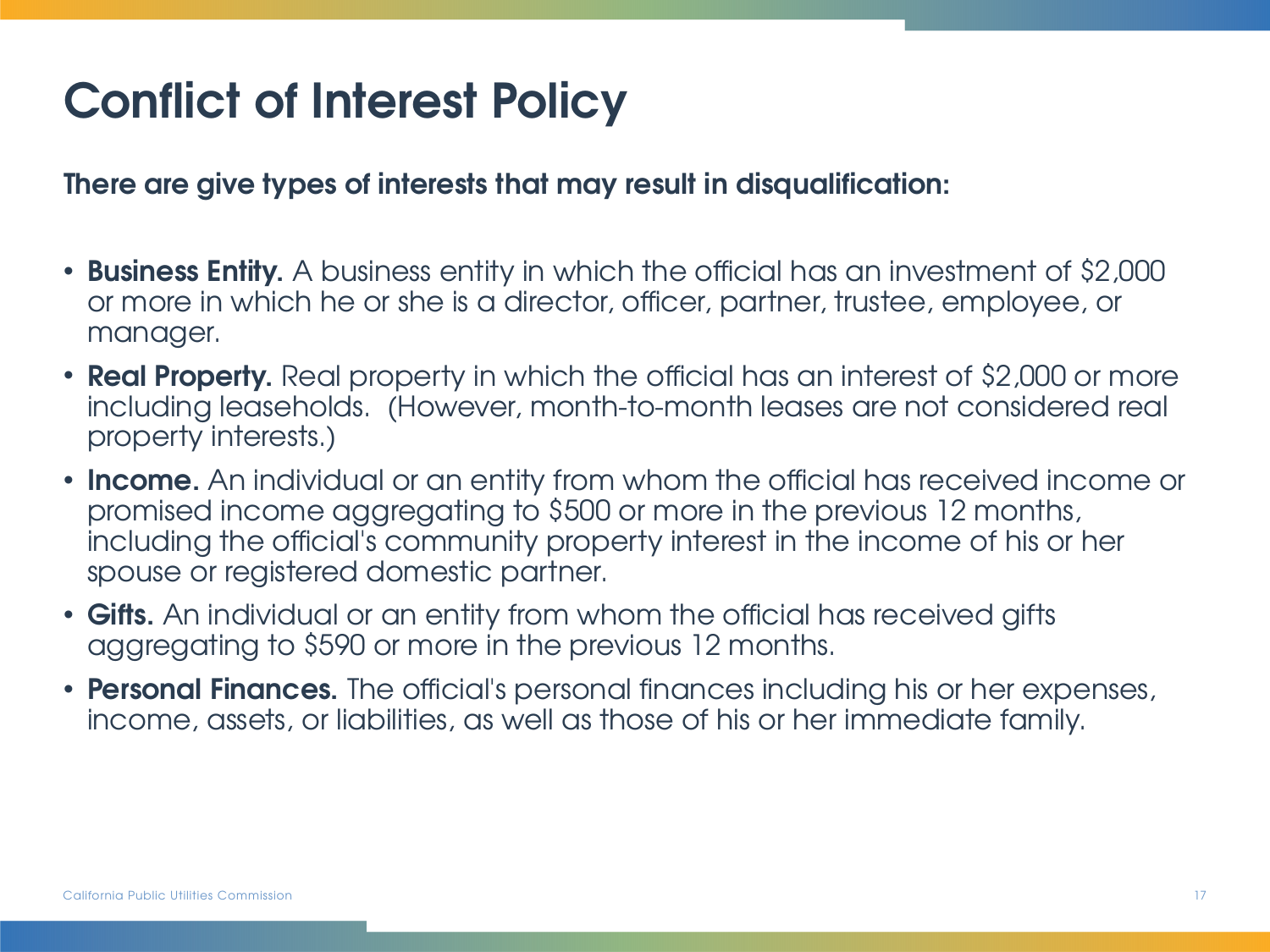

# Conflict of Interest Policy
There are give types of interests that may result in disqualification:

Business Entity. A business entity in which the official has an investment of $2,000 or more in which he or she is a director, officer, partner, trustee, employee, or manager.
Real Property. Real property in which the official has an interest of $2,000 or more including leaseholds.  (However, month-to-month leases are not considered real property interests.)
Income. An individual or an entity from whom the official has received income or promised income aggregating to $500 or more in the previous 12 months, including the official's community property interest in the income of his or her spouse or registered domestic partner.
Gifts. An individual or an entity from whom the official has received gifts aggregating to $590 or more in the previous 12 months.
Personal Finances. The official's personal finances including his or her expenses, income, assets, or liabilities, as well as those of his or her immediate family.

17